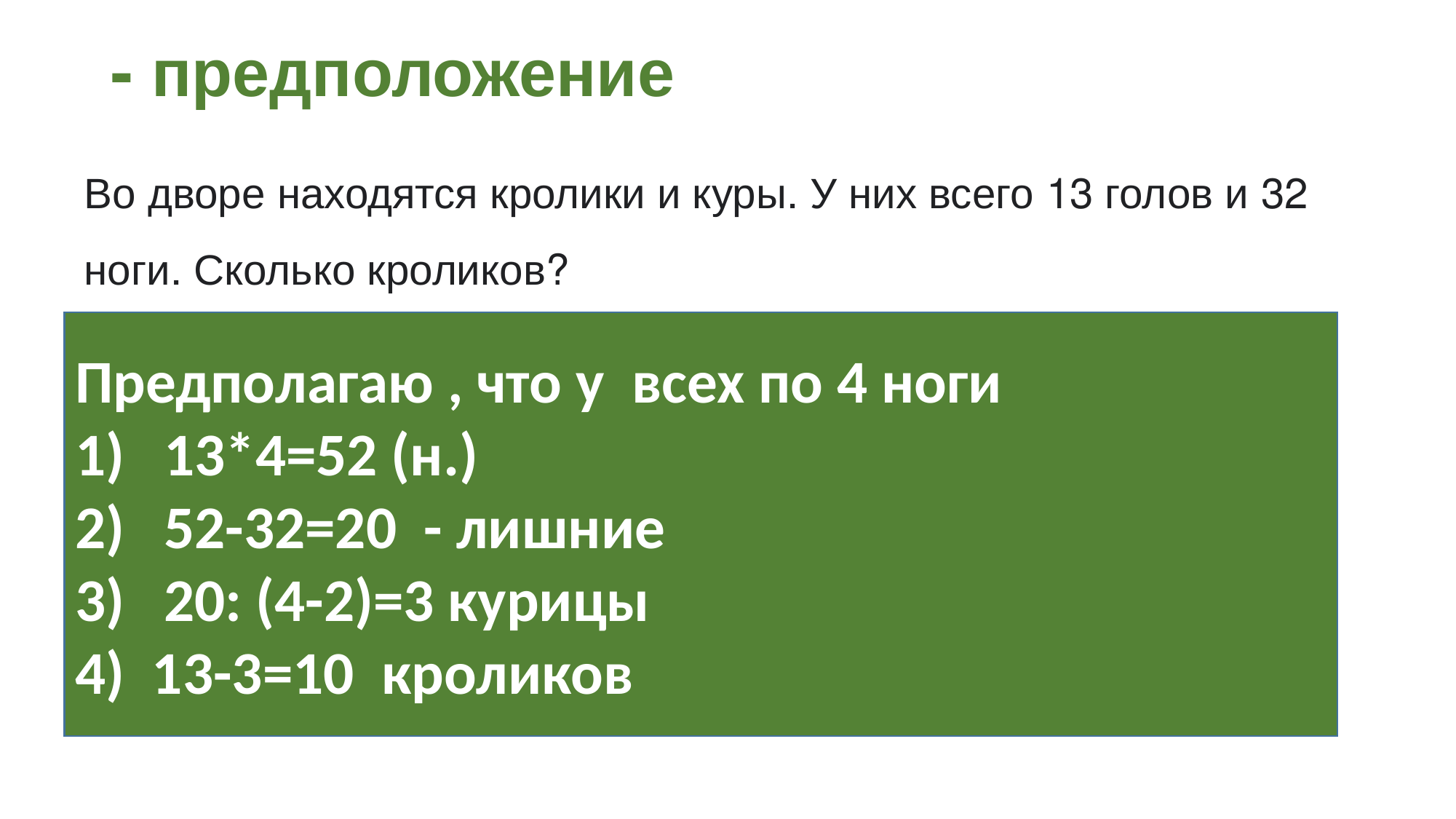

# - предположение
Во дворе находятся кролики и куры. У них всего 13 голов и 32 ноги. Сколько кроликов?
Предполагаю , что у  всех по 4 ноги
13*4=52 (н.)
52-32=20  - лишние
20: (4-2)=3 курицы
4)  13-3=10  кроликов